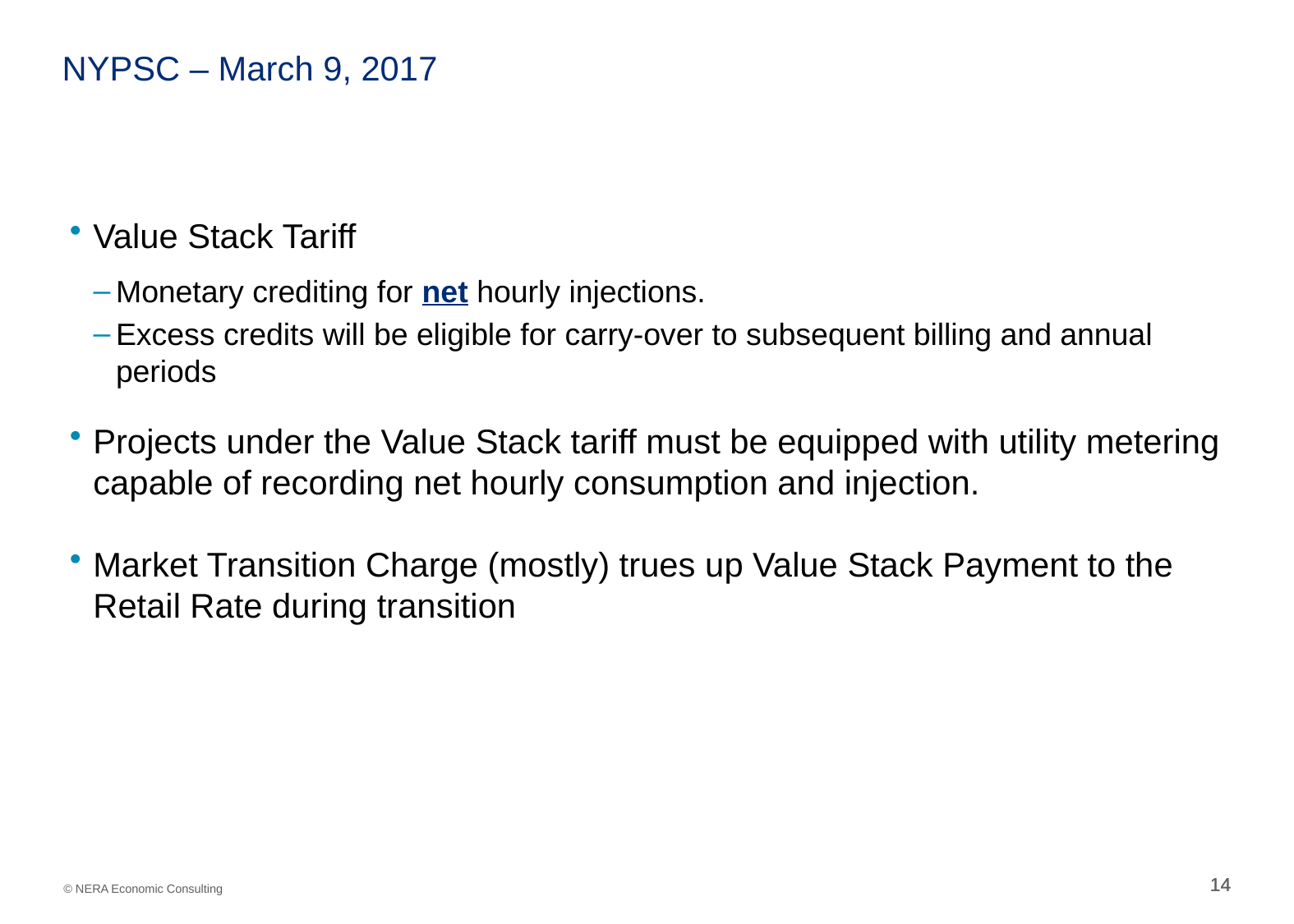

# NYPSC – March 9, 2017
Value Stack Tariff
Monetary crediting for net hourly injections.
Excess credits will be eligible for carry-over to subsequent billing and annual periods
Projects under the Value Stack tariff must be equipped with utility metering capable of recording net hourly consumption and injection.
Market Transition Charge (mostly) trues up Value Stack Payment to the Retail Rate during transition